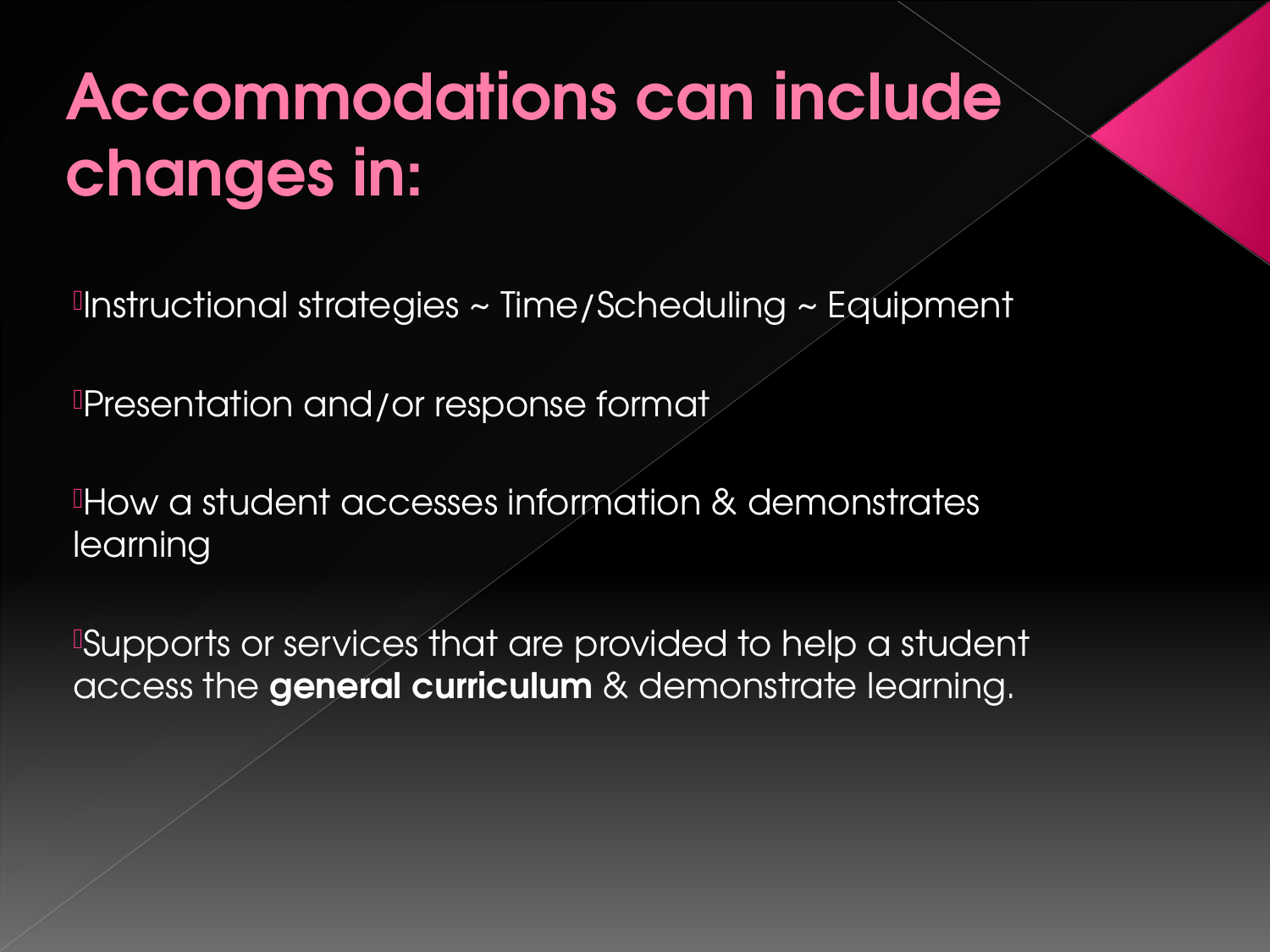

# Accommodations can include changes in:

Instructional strategies ~ Time/Scheduling ~ Equipment

Presentation and/or response format

How a student accesses information & demonstrates learning

Supports or services that are provided to help a student access the general curriculum & demonstrate learning.